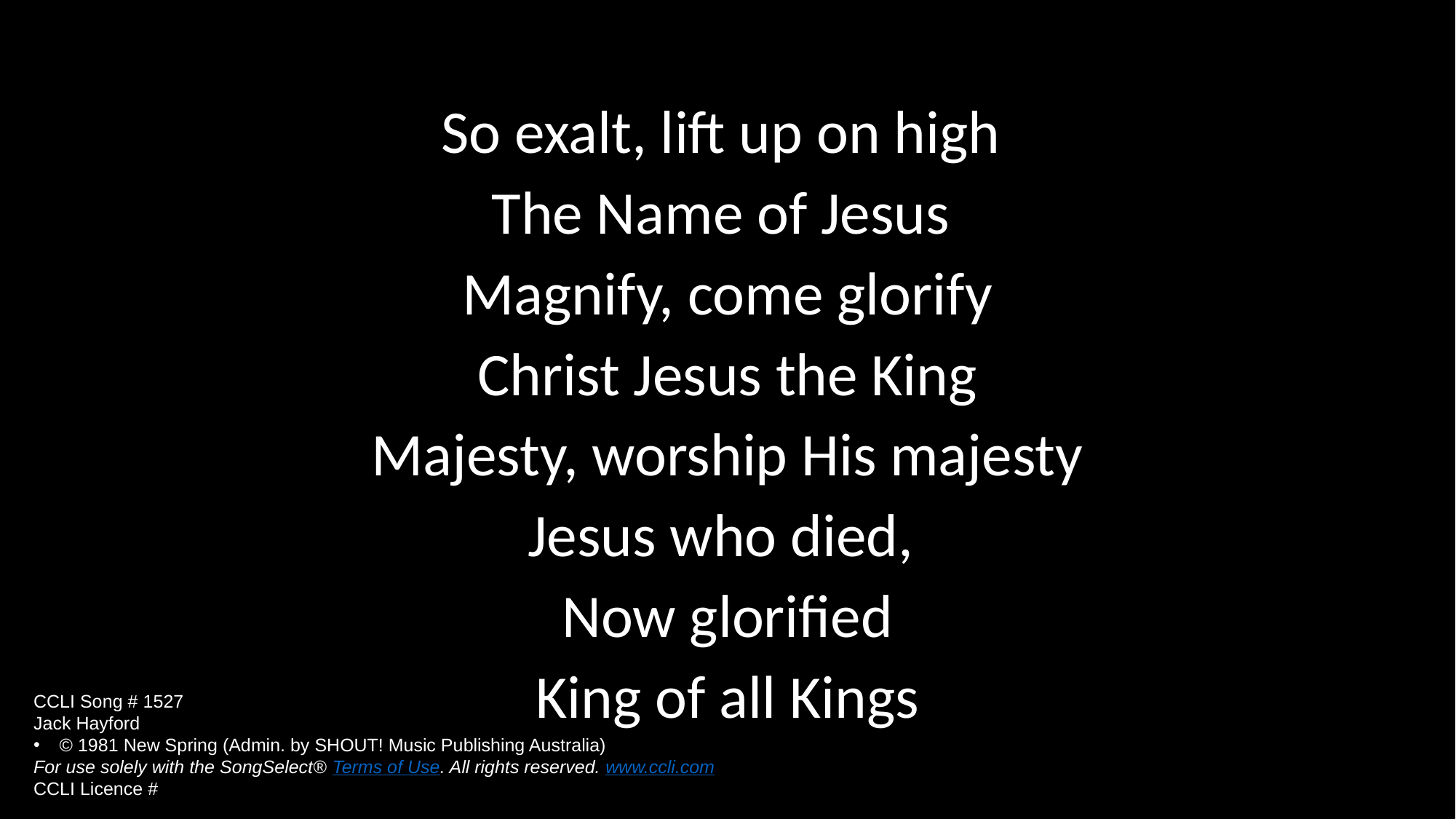

So exalt, lift up on high
The Name of Jesus
Magnify, come glorify
Christ Jesus the King
Majesty, worship His majesty
Jesus who died,
Now glorified
King of all Kings
CCLI Song # 1527
Jack Hayford
© 1981 New Spring (Admin. by SHOUT! Music Publishing Australia)
For use solely with the SongSelect® Terms of Use. All rights reserved. www.ccli.com
CCLI Licence #